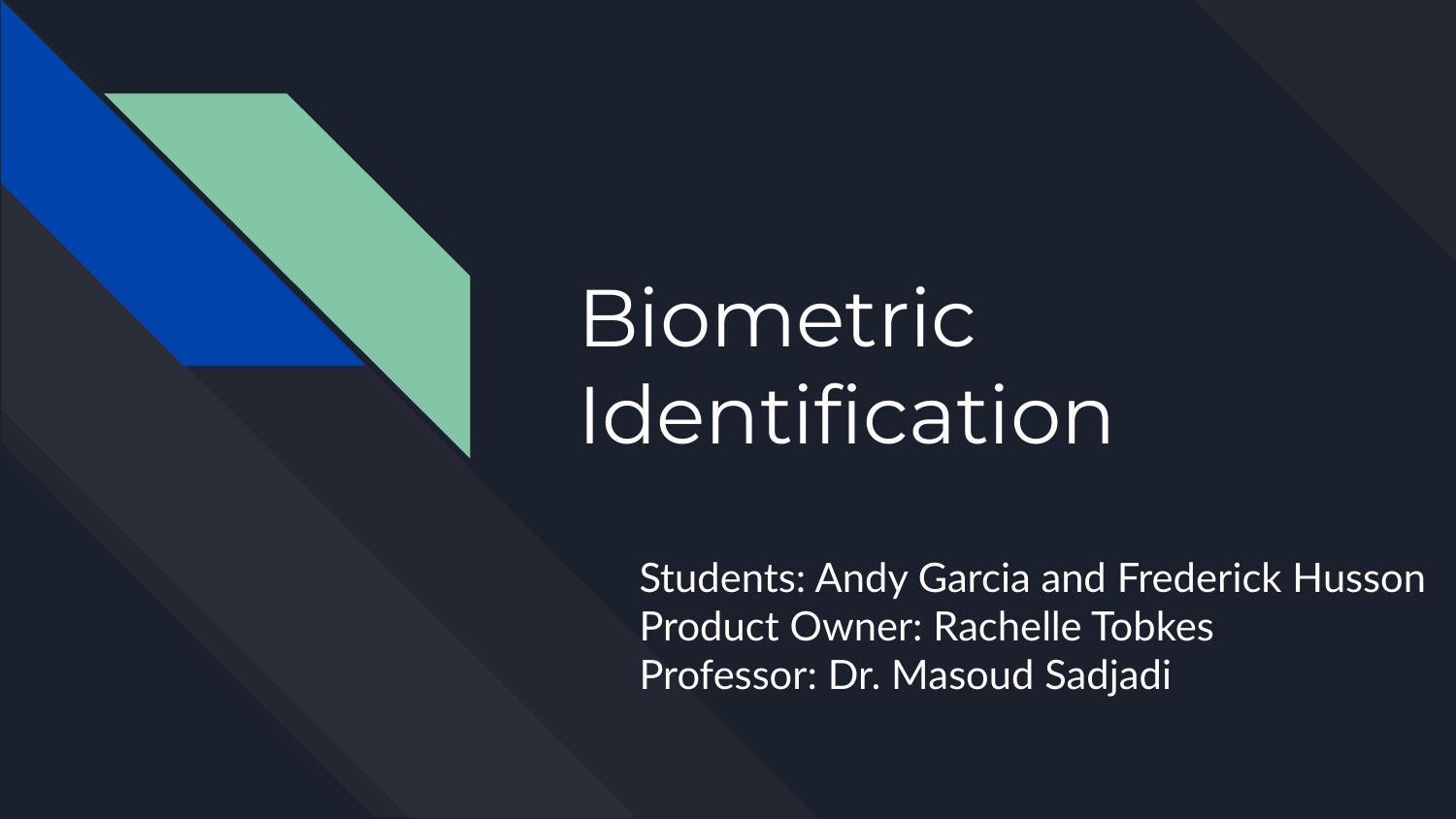

# Biometric Identification
Students: Andy Garcia and Frederick Husson
Product Owner: Rachelle Tobkes
Professor: Dr. Masoud Sadjadi